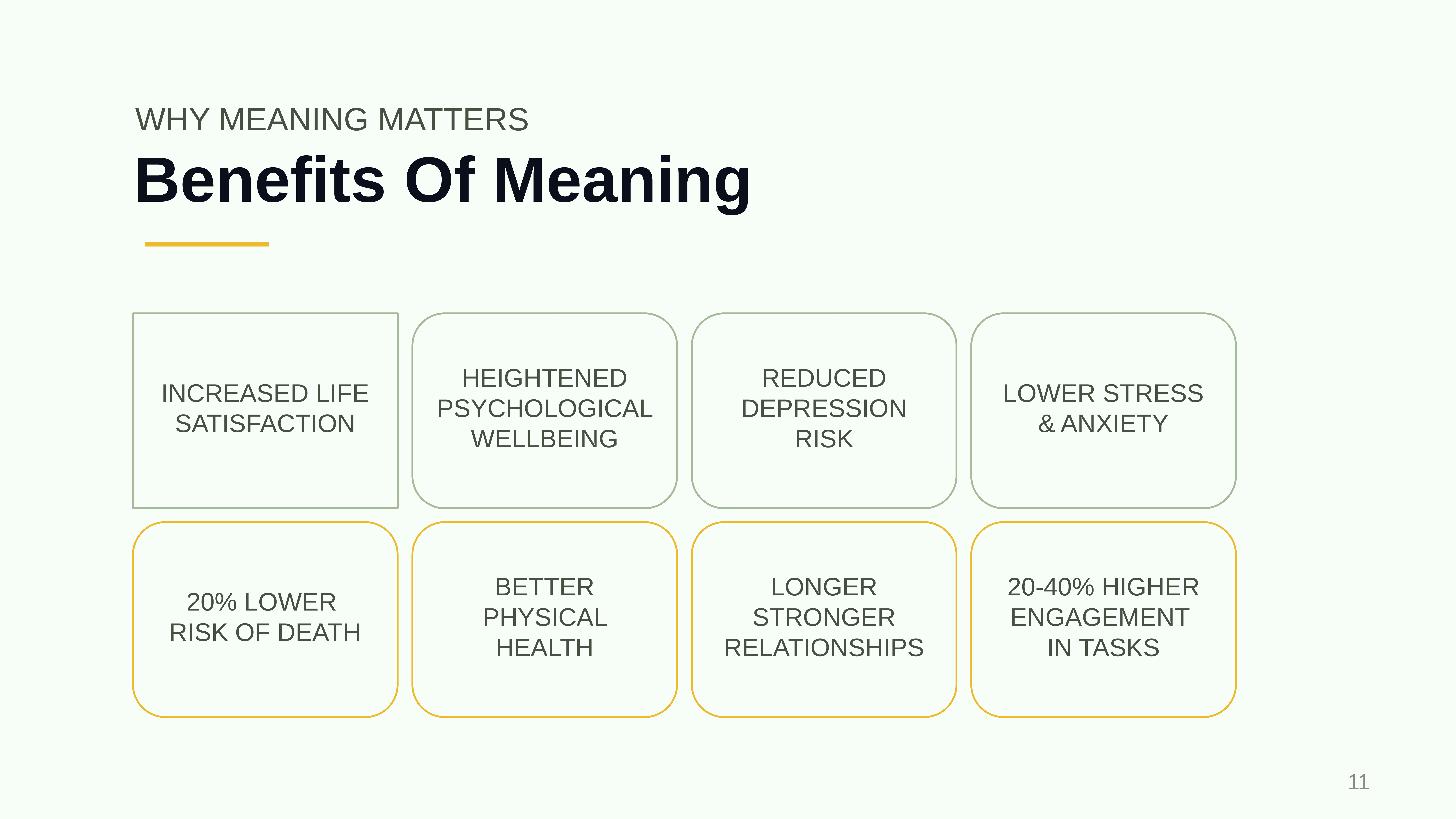

WHY MEANING MATTERS
# Benefits Of Meaning

REDUCED DEPRESSION RISK
INCREASED LIFE SATISFACTION
HEIGHTENED PSYCHOLOGICAL WELLBEING
LOWER STRESS & ANXIETY
LONGER STRONGER RELATIONSHIPS
20% LOWER
RISK OF DEATH
BETTER PHYSICAL HEALTH
20-40% HIGHER ENGAGEMENT
IN TASKS
11